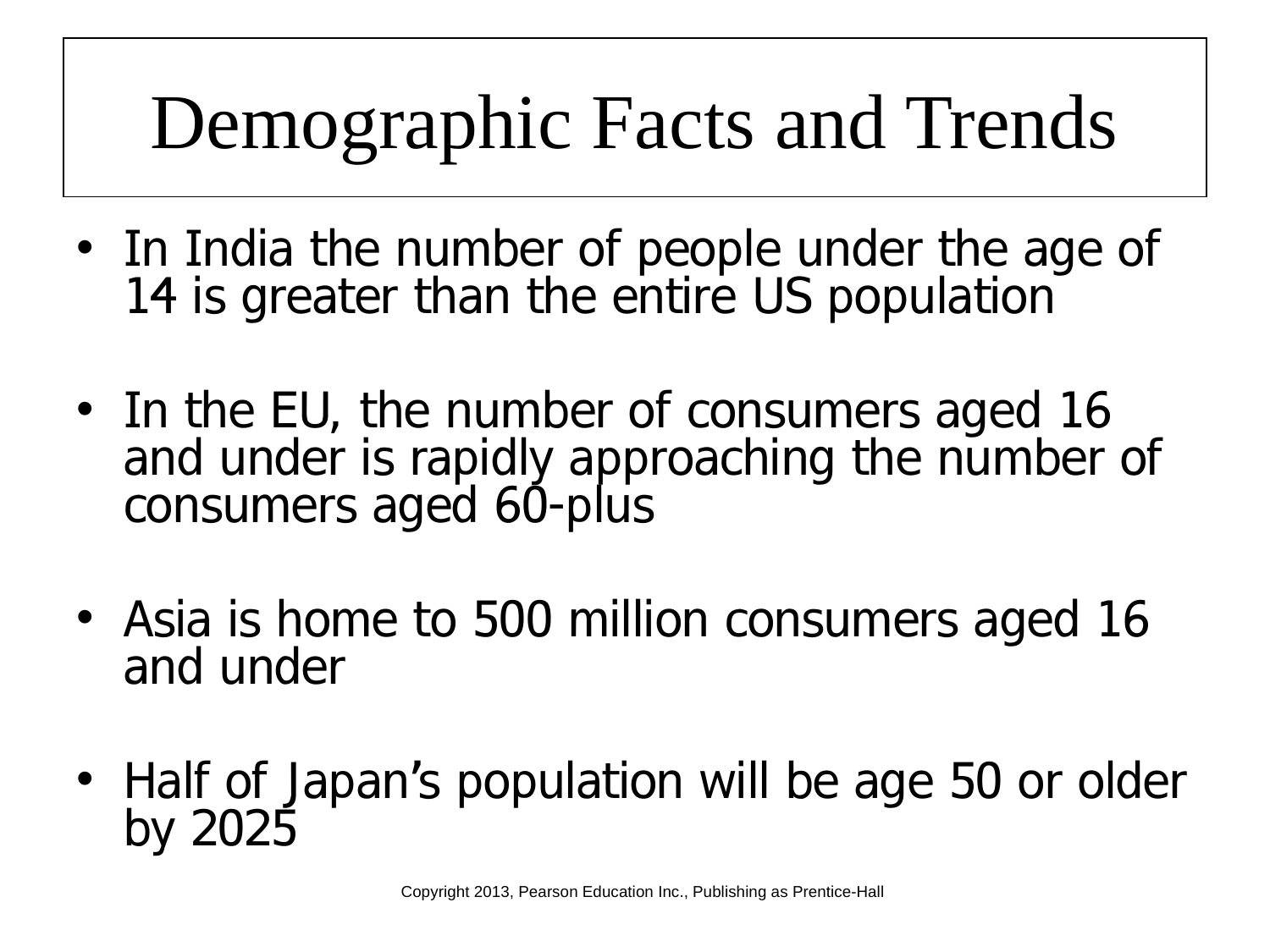

# Demographic Facts and Trends
In India the number of people under the age of 14 is greater than the entire US population

In the EU, the number of consumers aged 16 and under is rapidly approaching the number of consumers aged 60-plus

Asia is home to 500 million consumers aged 16 and under

Half of Japan’s population will be age 50 or older by 2025

Copyright 2013, Pearson Education Inc., Publishing as Prentice-Hall